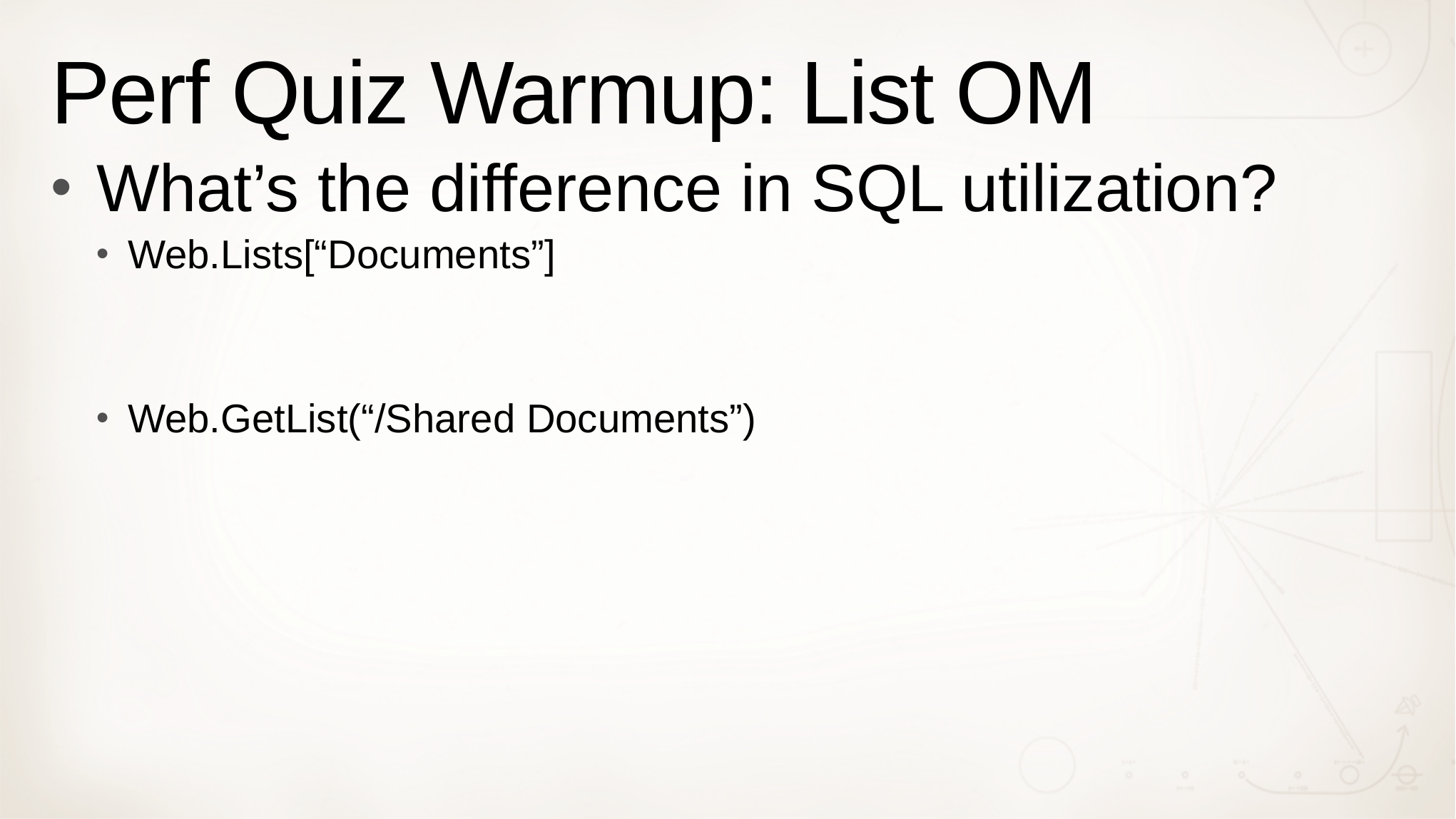

# Perf Quiz Warmup: List OM
What’s the difference in SQL utilization?
Web.Lists[“Documents”]

Web.GetList(“/Shared Documents”)